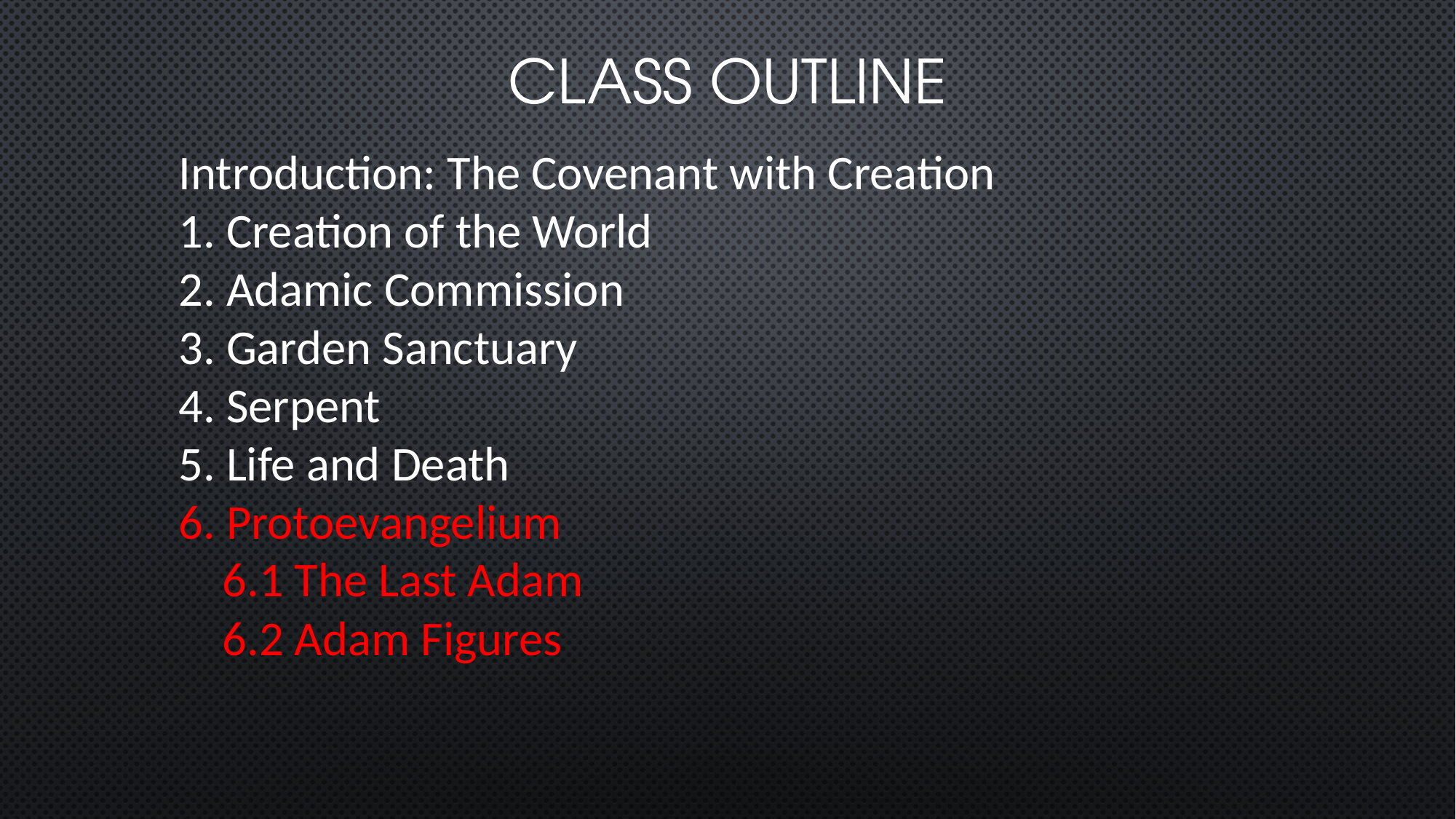

CLASS OUTLINE
     Introduction: The Covenant with Creation
 Creation of the World
 Adamic Commission
 Garden Sanctuary
 Serpent
 Life and Death
 Protoevangelium
    6.1 The Last Adam
    6.2 Adam Figures